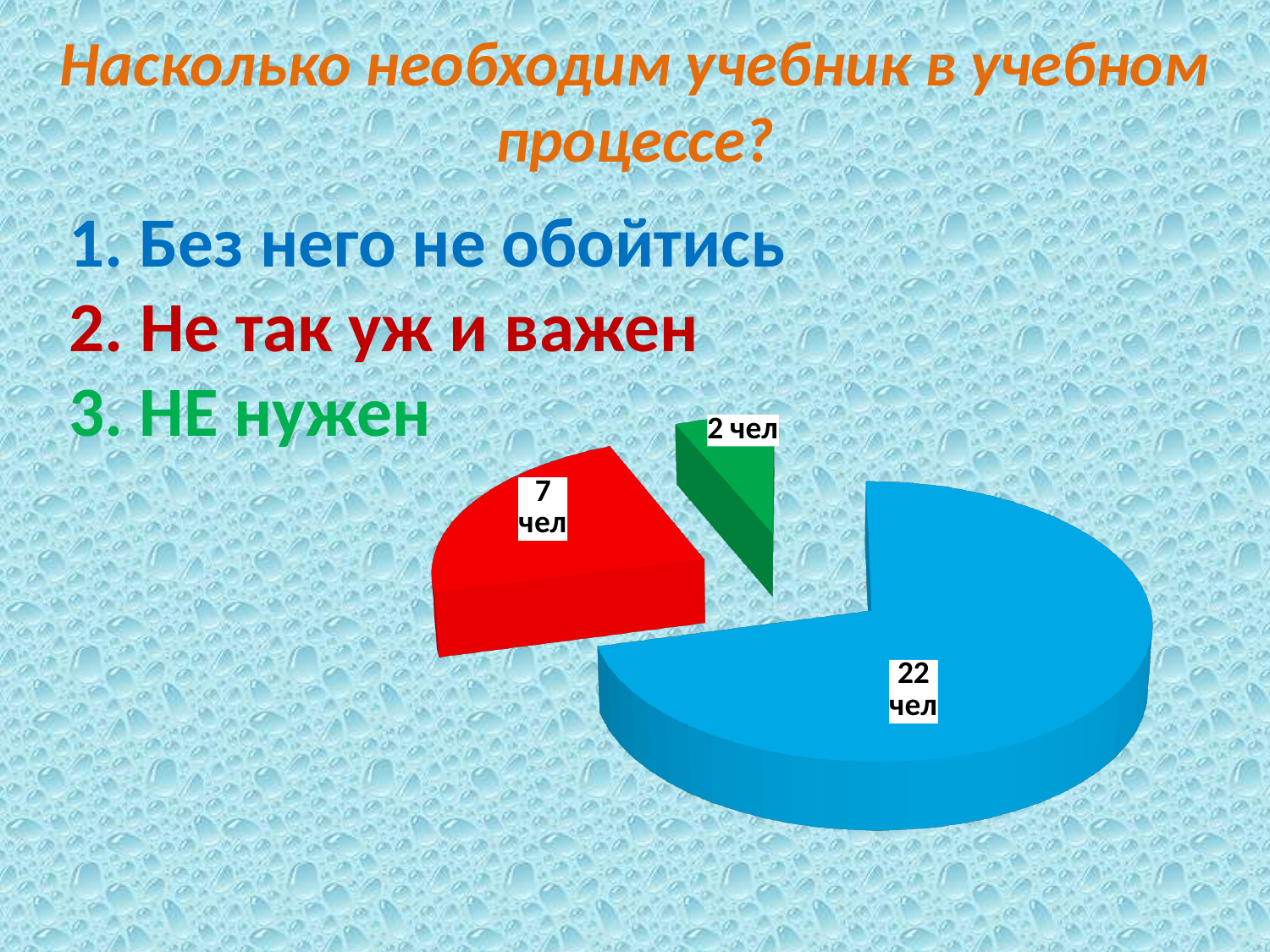

Насколько необходим учебник в учебном процессе?
  1. Без него не обойтись
  2. Не так уж и важен
  3. НЕ нужен

[unsupported chart]